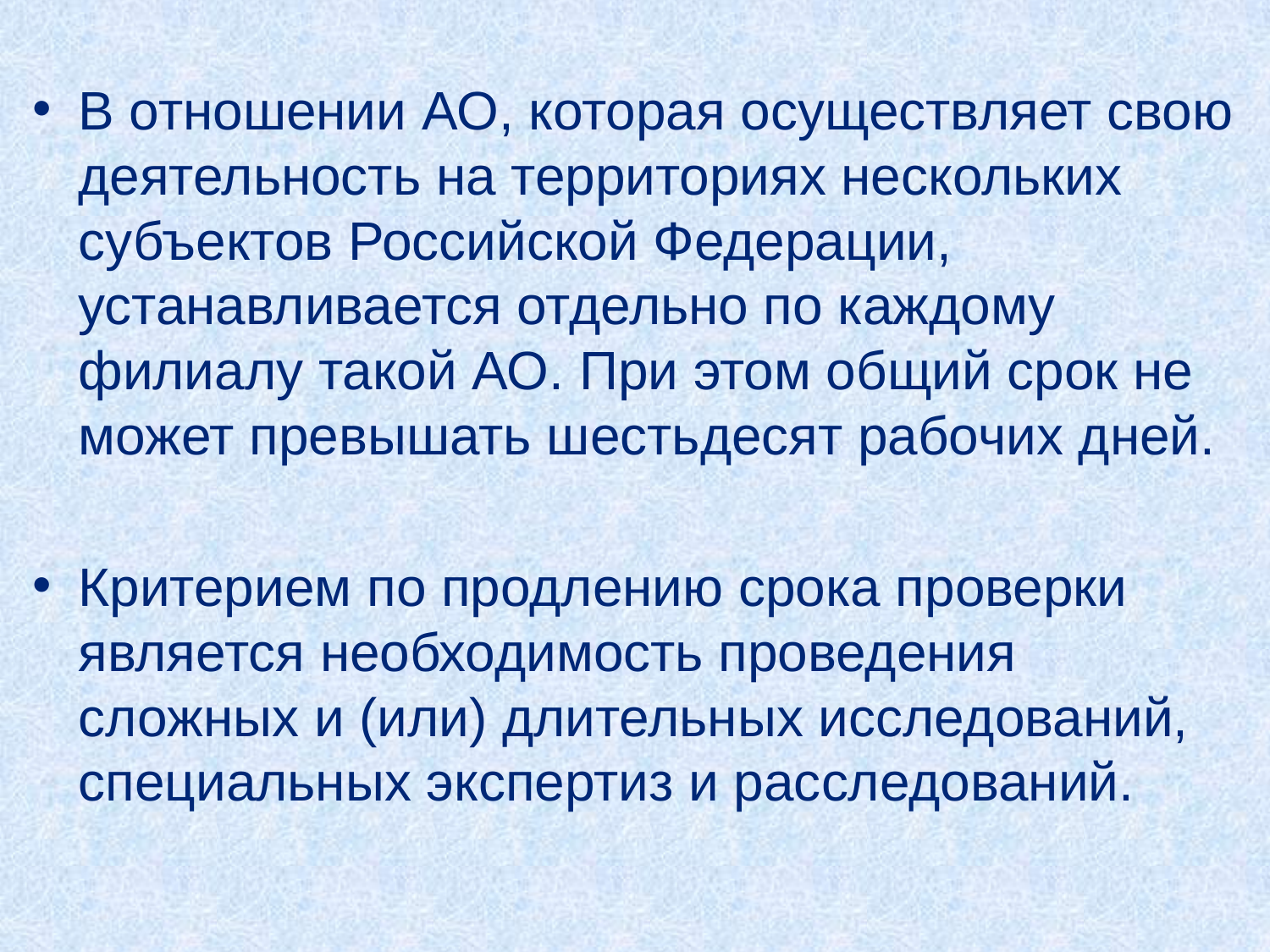

В отношении АО, которая осуществляет свою деятельность на территориях нескольких субъектов Российской Федерации, устанавливается отдельно по каждому филиалу такой АО. При этом общий срок не может превышать шестьдесят рабочих дней.

Критерием по продлению срока проверки является необходимость проведения сложных и (или) длительных исследований, специальных экспертиз и расследований.